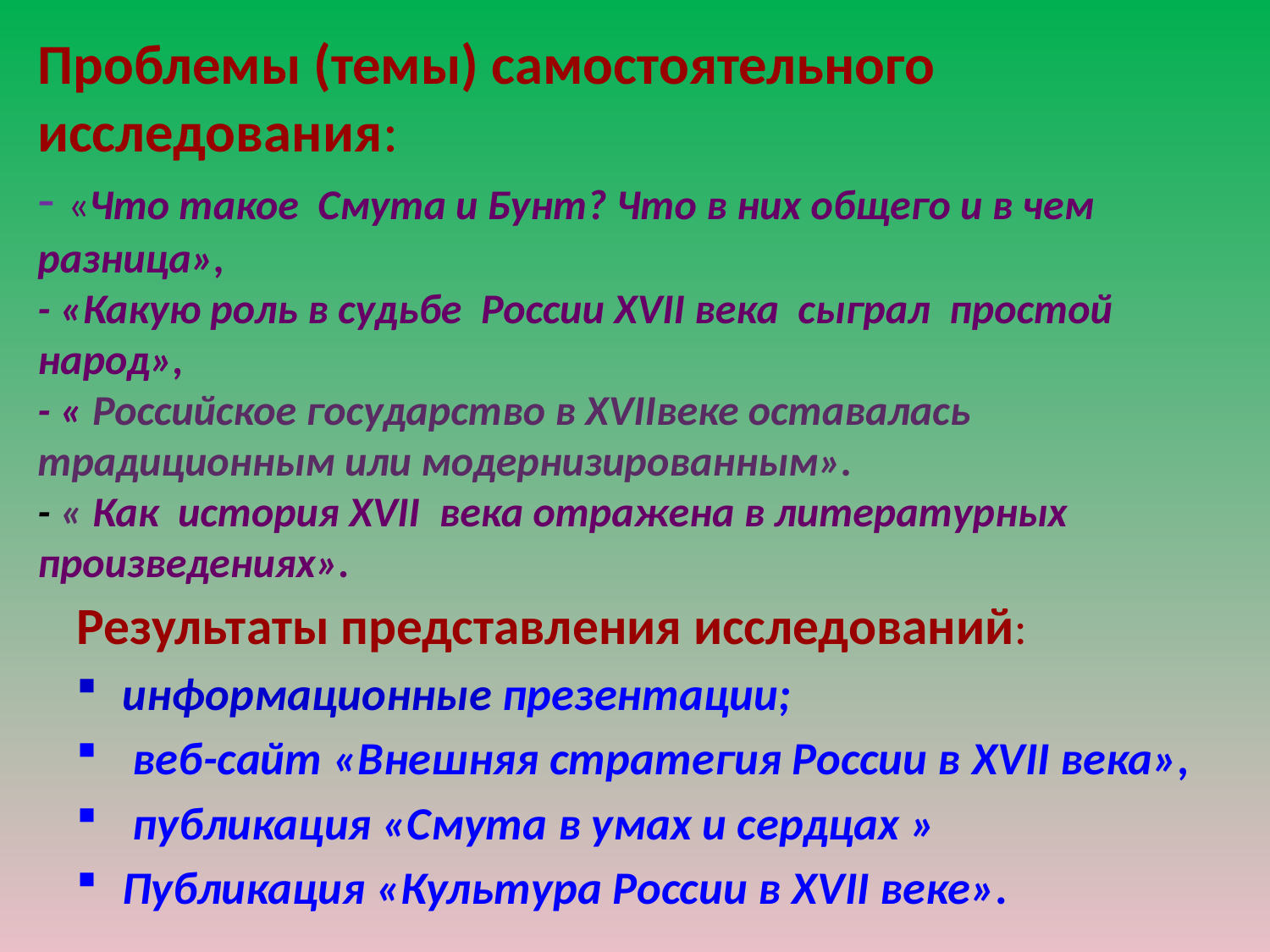

# Проблемы (темы) самостоятельного исследования: - «Что такое  Смута и Бунт? Что в них общего и в чем разница», - «Какую роль в судьбе  России XVII века  сыграл  простой народ», - « Российское государство в XVIIвеке оставалась традиционным или модернизированным». - « Как  история XVII  века отражена в литературных произведениях».
Результаты представления исследований:
информационные презентации;
 веб-сайт «Внешняя стратегия России в XVII века»,
 публикация «Смута в умах и сердцах »
Публикация «Культура России в XVII веке».